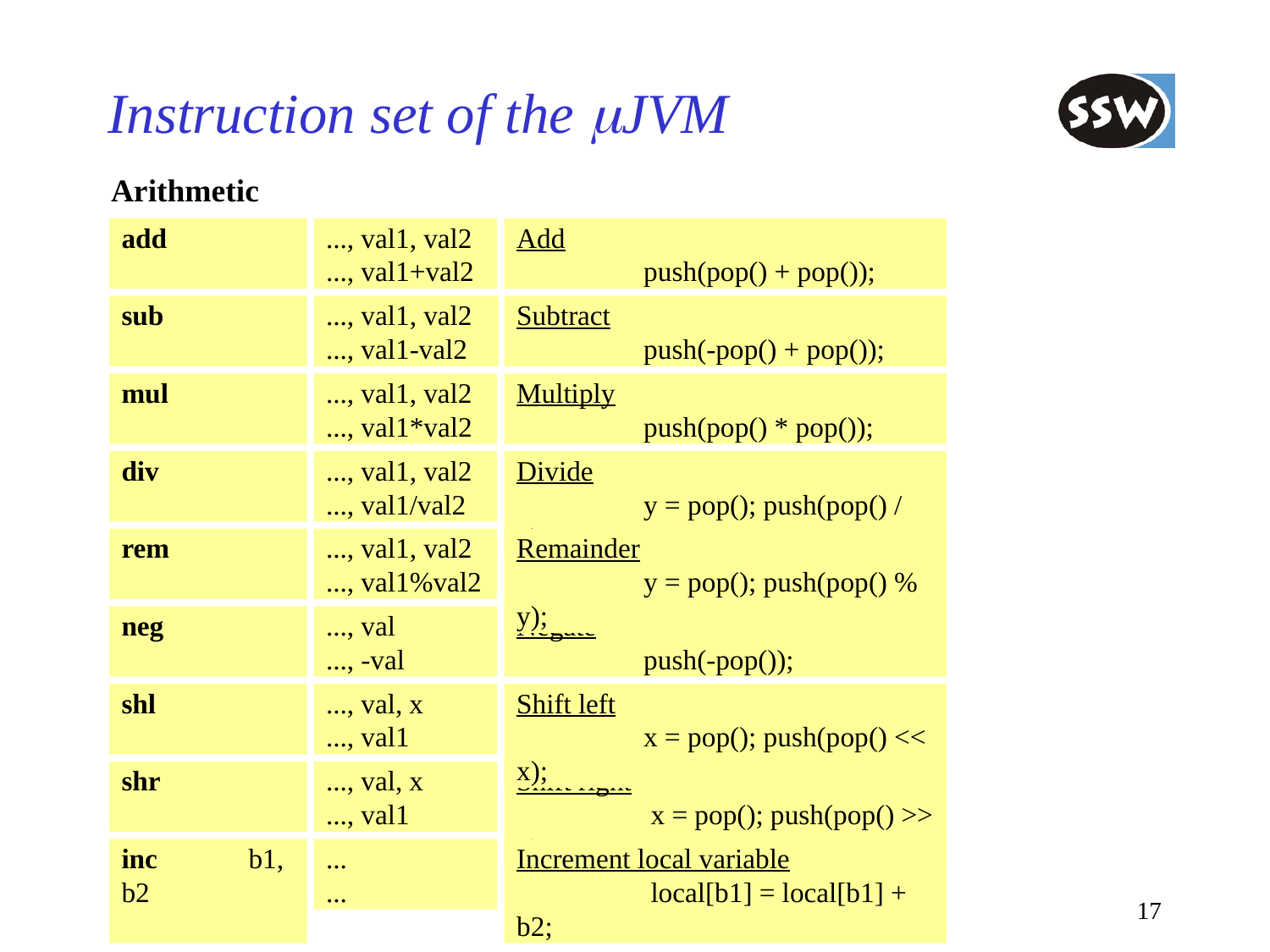

# Instruction set of the μJVM
Arithmetic
add

..., val1, val2
..., val1+val2
Add
	push(pop() + pop());
sub

..., val1, val2
..., val1-val2
Subtract
	push(-pop() + pop());
mul

..., val1, val2
..., val1*val2
Multiply
	push(pop() * pop());
div

..., val1, val2
..., val1/val2
Divide
	y = pop(); push(pop() / y);
rem

..., val1, val2
..., val1%val2
Remainder
	y = pop(); push(pop() % y);
neg

..., val
..., -val
Negate
	push(-pop());
shl

..., val, x
..., val1
Shift left
	x = pop(); push(pop() << x);
shr

..., val, x
..., val1
Shift right
	 x = pop(); push(pop() >> x);
inc	b1, b2

...
...
Increment local variable
	 local[b1] = local[b1] + b2;
17